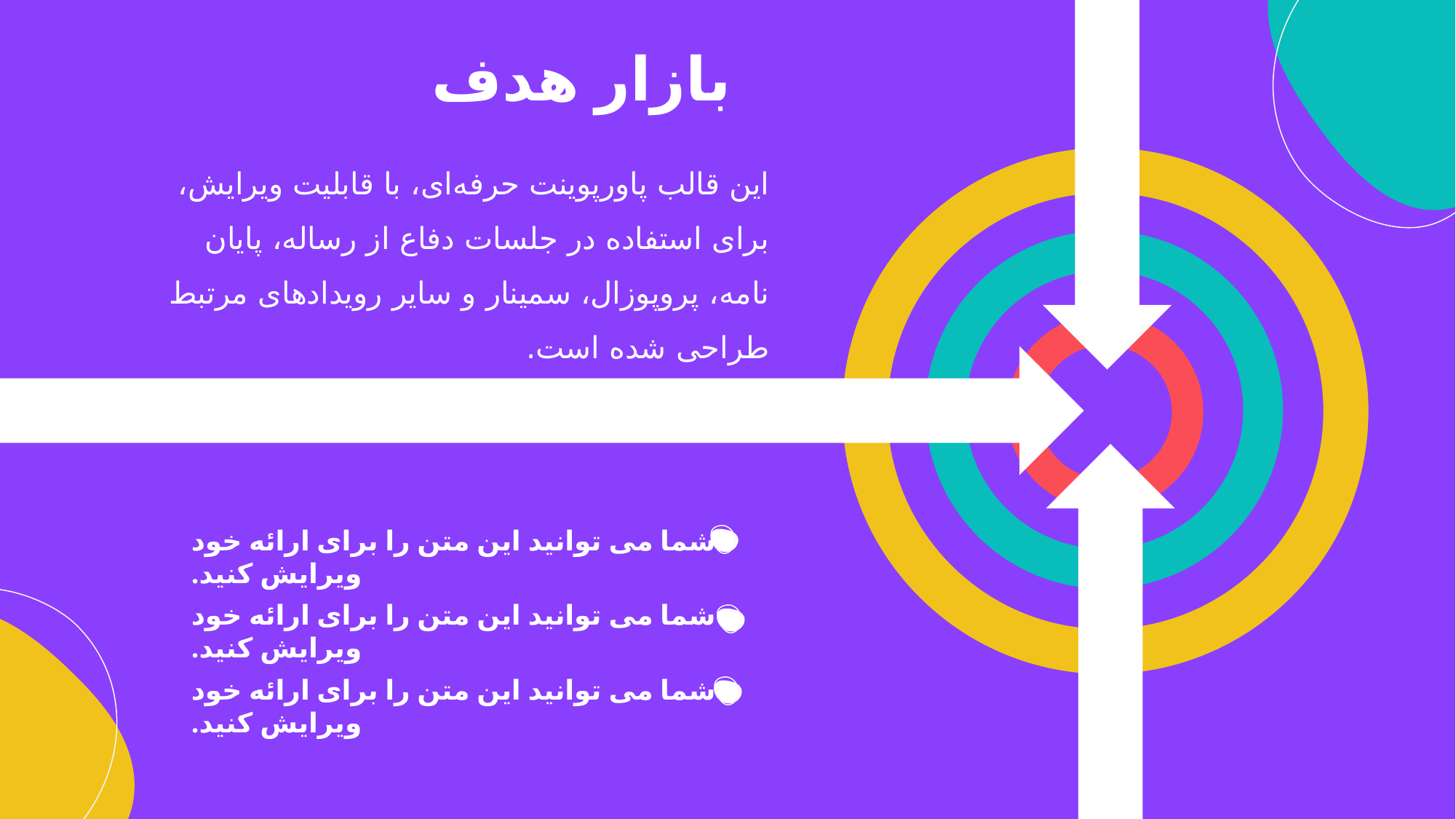

بازار هدف

این قالب پاورپوینت حرفه‌ای، با قابلیت ویرایش، برای استفاده در جلسات دفاع از رساله، پایان نامه، پروپوزال، سمینار و سایر رویدادهای مرتبط طراحی شده است.

شما می توانید این متن را برای ارائه خود ویرایش کنید.

شما می توانید این متن را برای ارائه خود ویرایش کنید.

شما می توانید این متن را برای ارائه خود ویرایش کنید.